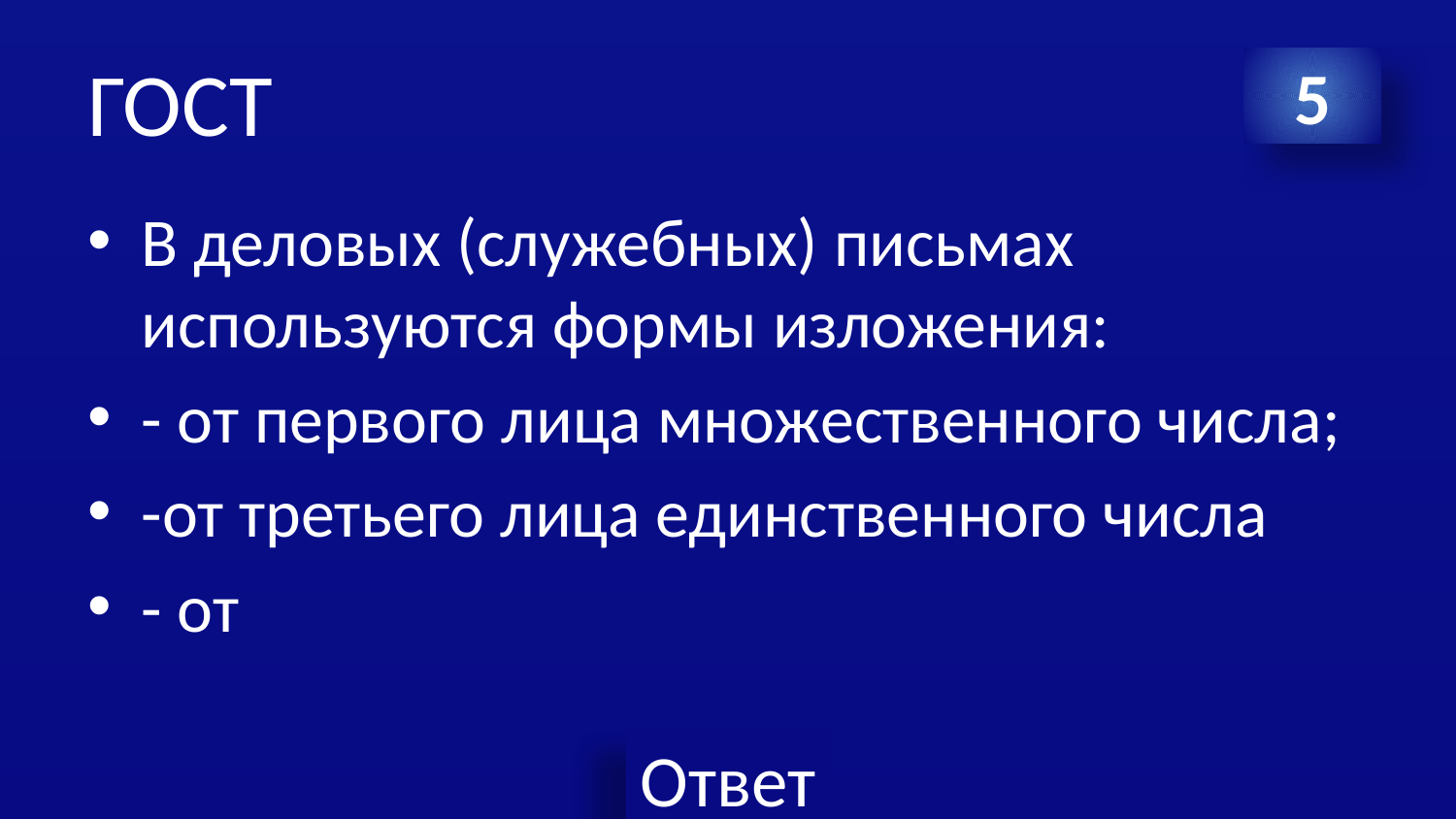

# ГОСТ
5
В деловых (служебных) письмах используются формы изложения:
- от первого лица множественного числа;
-от третьего лица единственного числа
- от